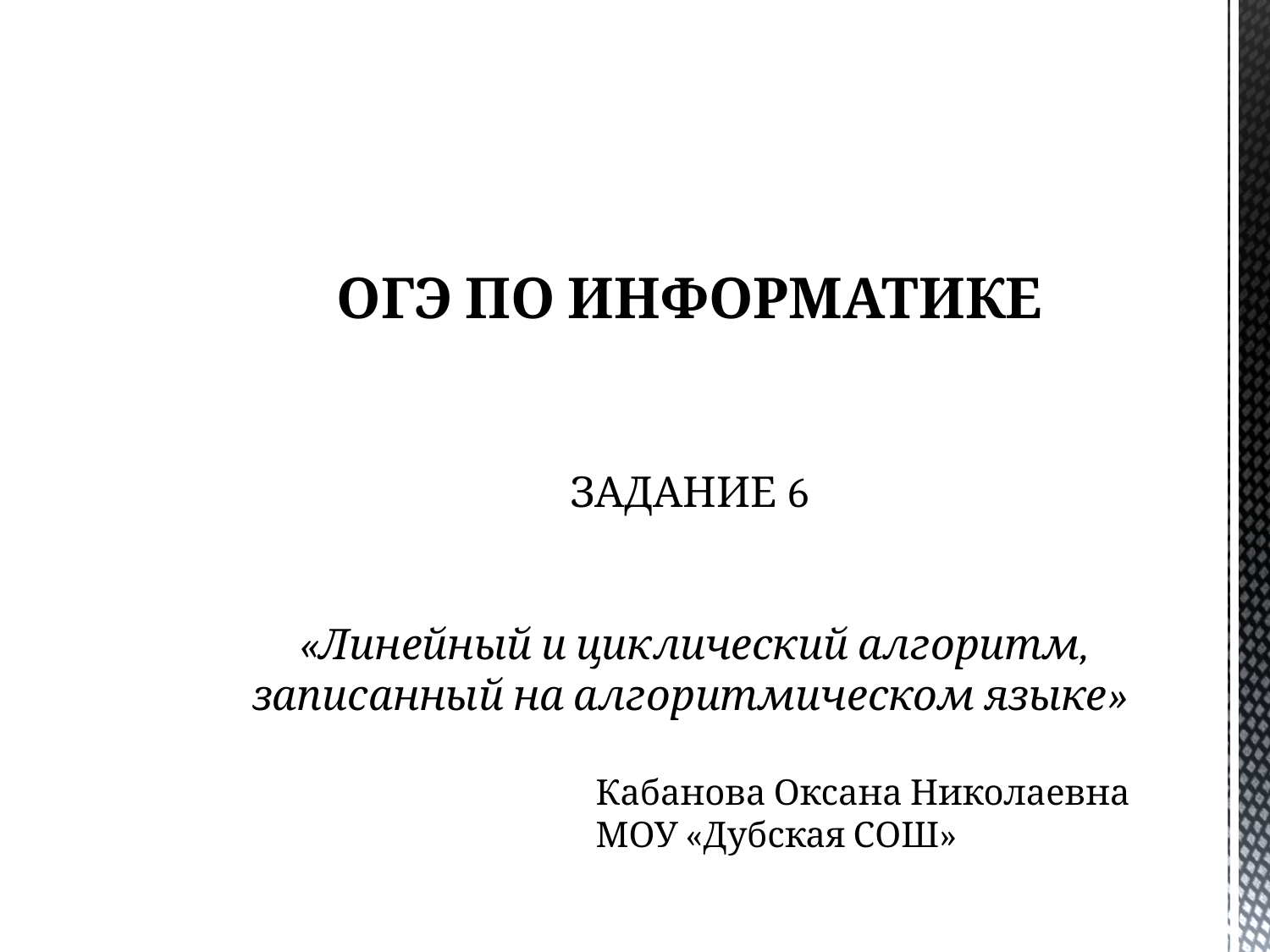

ОГЭ ПО ИНФОРМАТИКЕ

ЗАДАНИЕ 6

 «Линейный и циклический алгоритм, записанный на алгоритмическом языке»

Кабанова Оксана Николаевна
МОУ «Дубская СОШ»